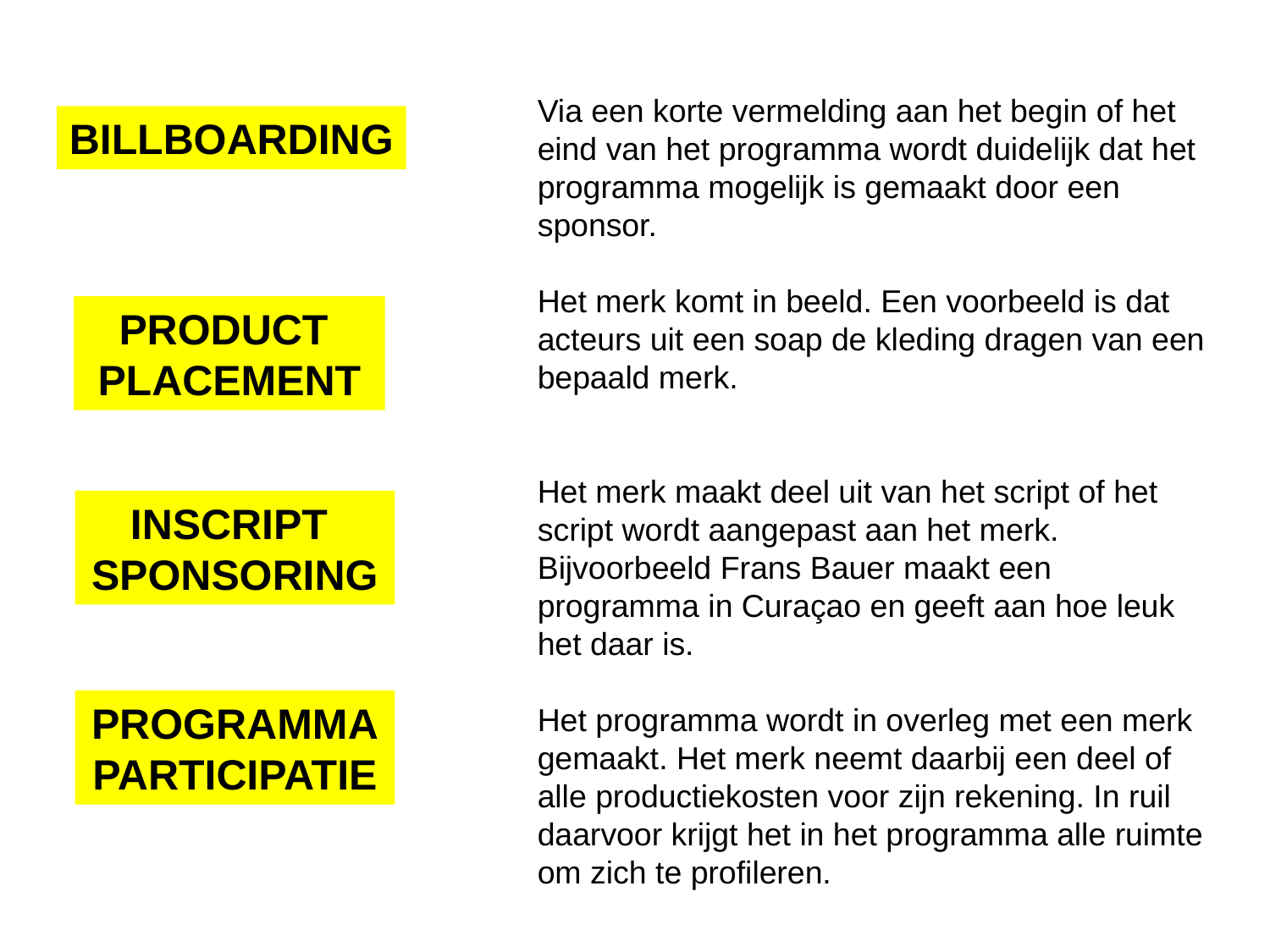

Via een korte vermelding aan het begin of het eind van het programma wordt duidelijk dat het programma mogelijk is gemaakt door een
sponsor.

Het merk komt in beeld. Een voorbeeld is dat acteurs uit een soap de kleding dragen van een bepaald merk.

Het merk maakt deel uit van het script of het script wordt aangepast aan het merk. Bijvoorbeeld Frans Bauer maakt een programma in Curaçao en geeft aan hoe leuk het daar is.

Het programma wordt in overleg met een merk gemaakt. Het merk neemt daarbij een deel of alle productiekosten voor zijn rekening. In ruil
daarvoor krijgt het in het programma alle ruimte om zich te profileren.
Billboarding
Product
placement
Inscript
sponsoring
Programma
participatie